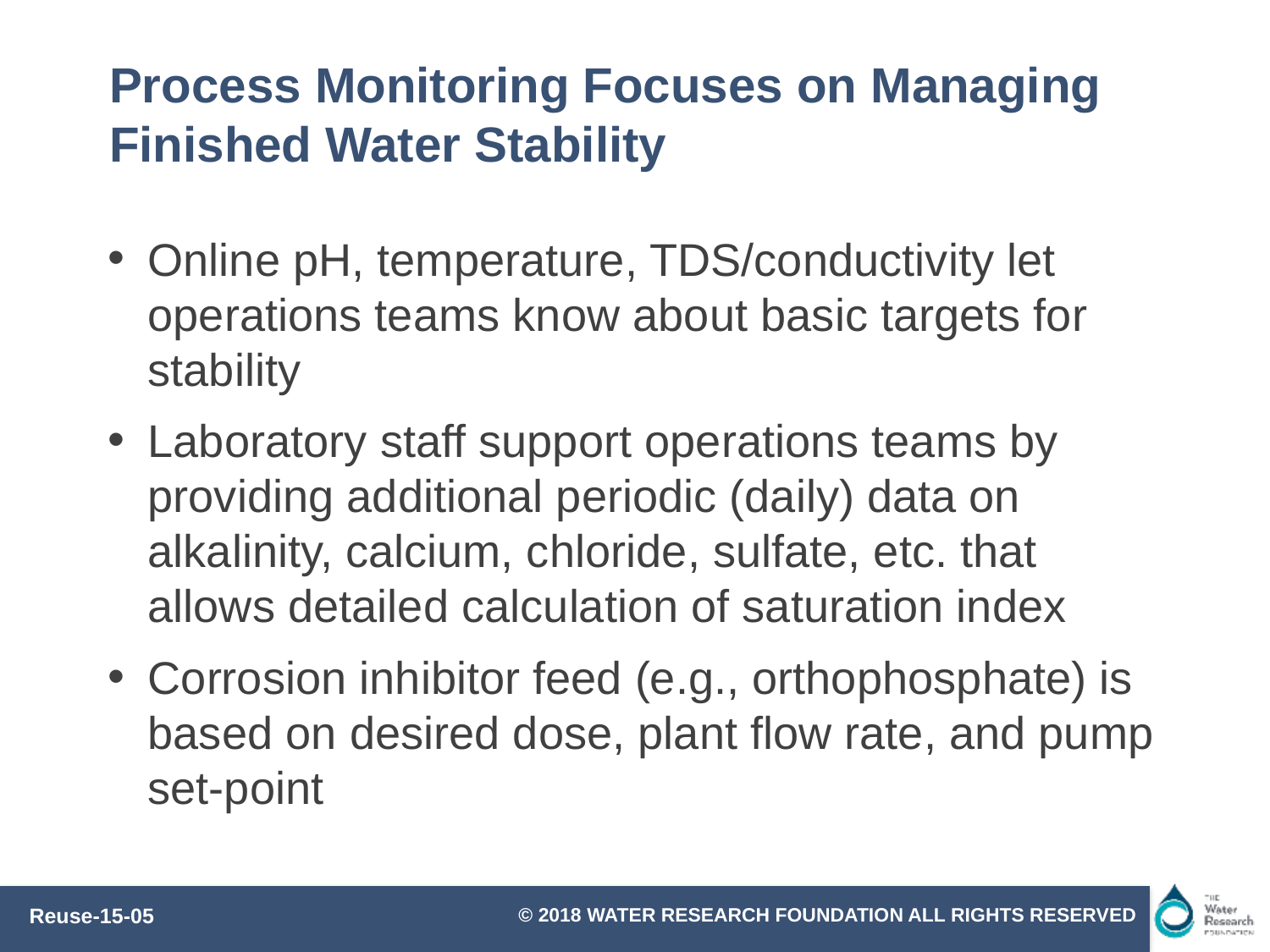

# Process Monitoring Focuses on Managing Finished Water Stability
Online pH, temperature, TDS/conductivity let operations teams know about basic targets for stability
Laboratory staff support operations teams by providing additional periodic (daily) data on alkalinity, calcium, chloride, sulfate, etc. that allows detailed calculation of saturation index
Corrosion inhibitor feed (e.g., orthophosphate) is based on desired dose, plant flow rate, and pump set-point